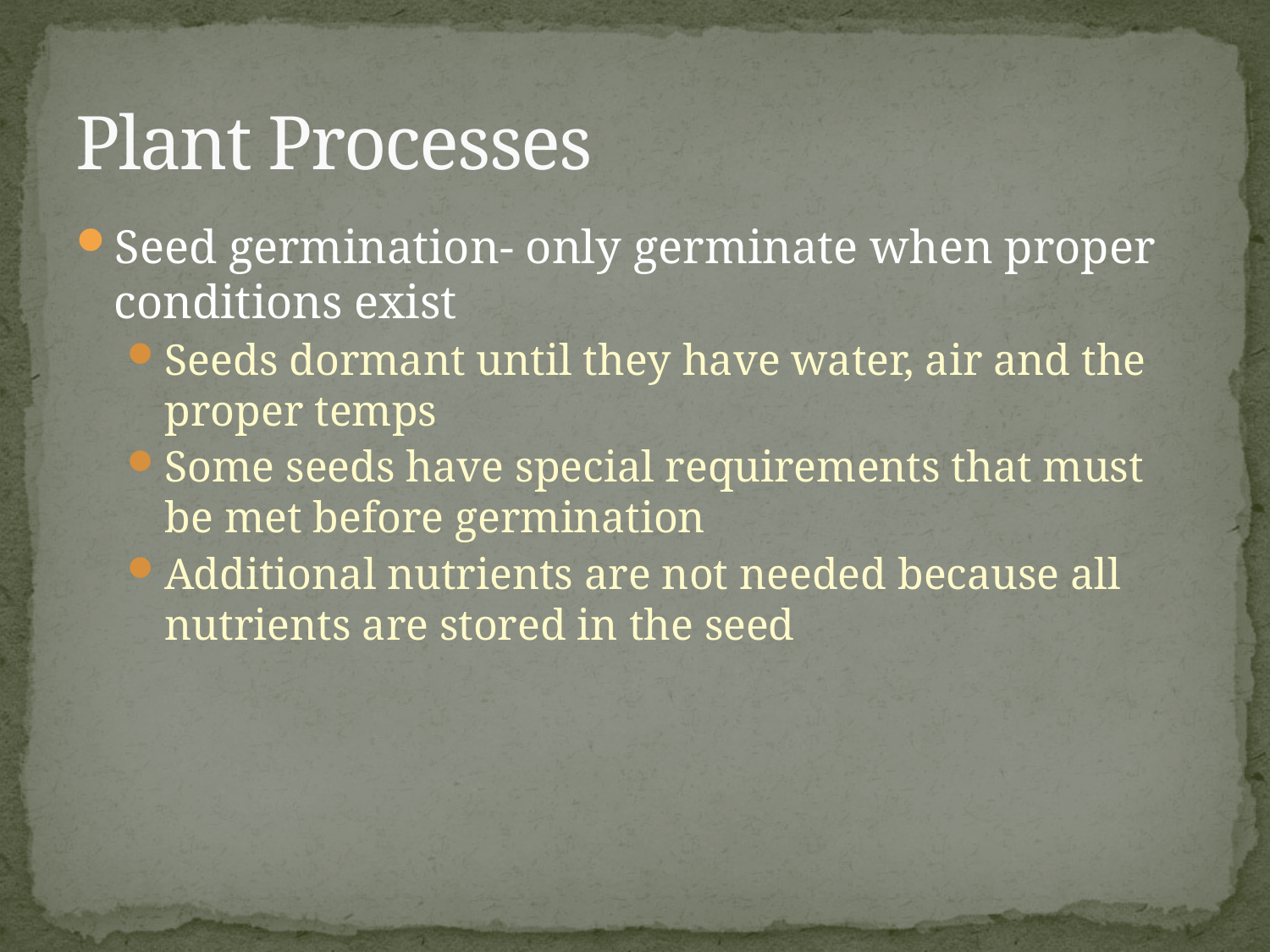

# Plant Processes
Seed germination- only germinate when proper conditions exist
Seeds dormant until they have water, air and the proper temps
Some seeds have special requirements that must be met before germination
Additional nutrients are not needed because all nutrients are stored in the seed